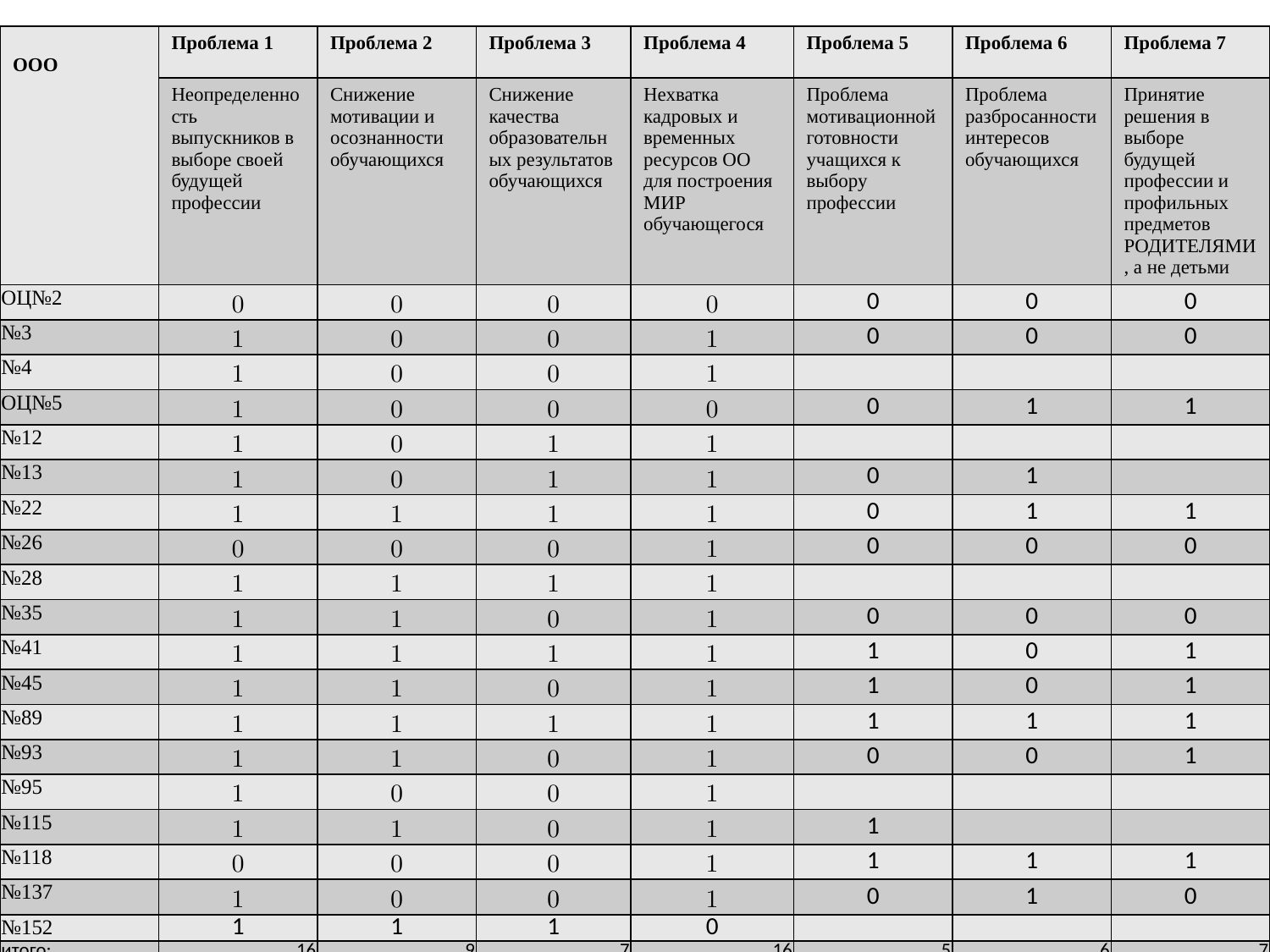

| ООО | Проблема 1 | Проблема 2 | Проблема 3 | Проблема 4 | Проблема 5 | Проблема 6 | Проблема 7 |
| --- | --- | --- | --- | --- | --- | --- | --- |
|  | Неопределенность выпускников в выборе своей будущей профессии | Снижение мотивации и осознанности обучающихся | Снижение качества образовательных результатов обучающихся | Нехватка кадровых и временных ресурсов ОО для построения МИР обучающегося | Проблема мотивационной готовности учащихся к выбору профессии | Проблема разбросанности интересов обучающихся | Принятие решения в выборе будущей профессии и профильных предметов РОДИТЕЛЯМИ, а не детьми |
| ОЦ№2 | 0 | 0 | 0 | 0 | 0 | 0 | 0 |
| №3 | 1 | 0 | 0 | 1 | 0 | 0 | 0 |
| №4 | 1 | 0 | 0 | 1 |  |  |  |
| ОЦ№5 | 1 | 0 | 0 | 0 | 0 | 1 | 1 |
| №12 | 1 | 0 | 1 | 1 |  |  |  |
| №13 | 1 | 0 | 1 | 1 | 0 | 1 |  |
| №22 | 1 | 1 | 1 | 1 | 0 | 1 | 1 |
| №26 | 0 | 0 | 0 | 1 | 0 | 0 | 0 |
| №28 | 1 | 1 | 1 | 1 |  |  |  |
| №35 | 1 | 1 | 0 | 1 | 0 | 0 | 0 |
| №41 | 1 | 1 | 1 | 1 | 1 | 0 | 1 |
| №45 | 1 | 1 | 0 | 1 | 1 | 0 | 1 |
| №89 | 1 | 1 | 1 | 1 | 1 | 1 | 1 |
| №93 | 1 | 1 | 0 | 1 | 0 | 0 | 1 |
| №95 | 1 | 0 | 0 | 1 |  |  |  |
| №115 | 1 | 1 | 0 | 1 | 1 |  |  |
| №118 | 0 | 0 | 0 | 1 | 1 | 1 | 1 |
| №137 | 1 | 0 | 0 | 1 | 0 | 1 | 0 |
| №152 | 1 | 1 | 1 | 0 |  |  |  |
| итого: | 16 | 9 | 7 | 16 | 5 | 6 | 7 |